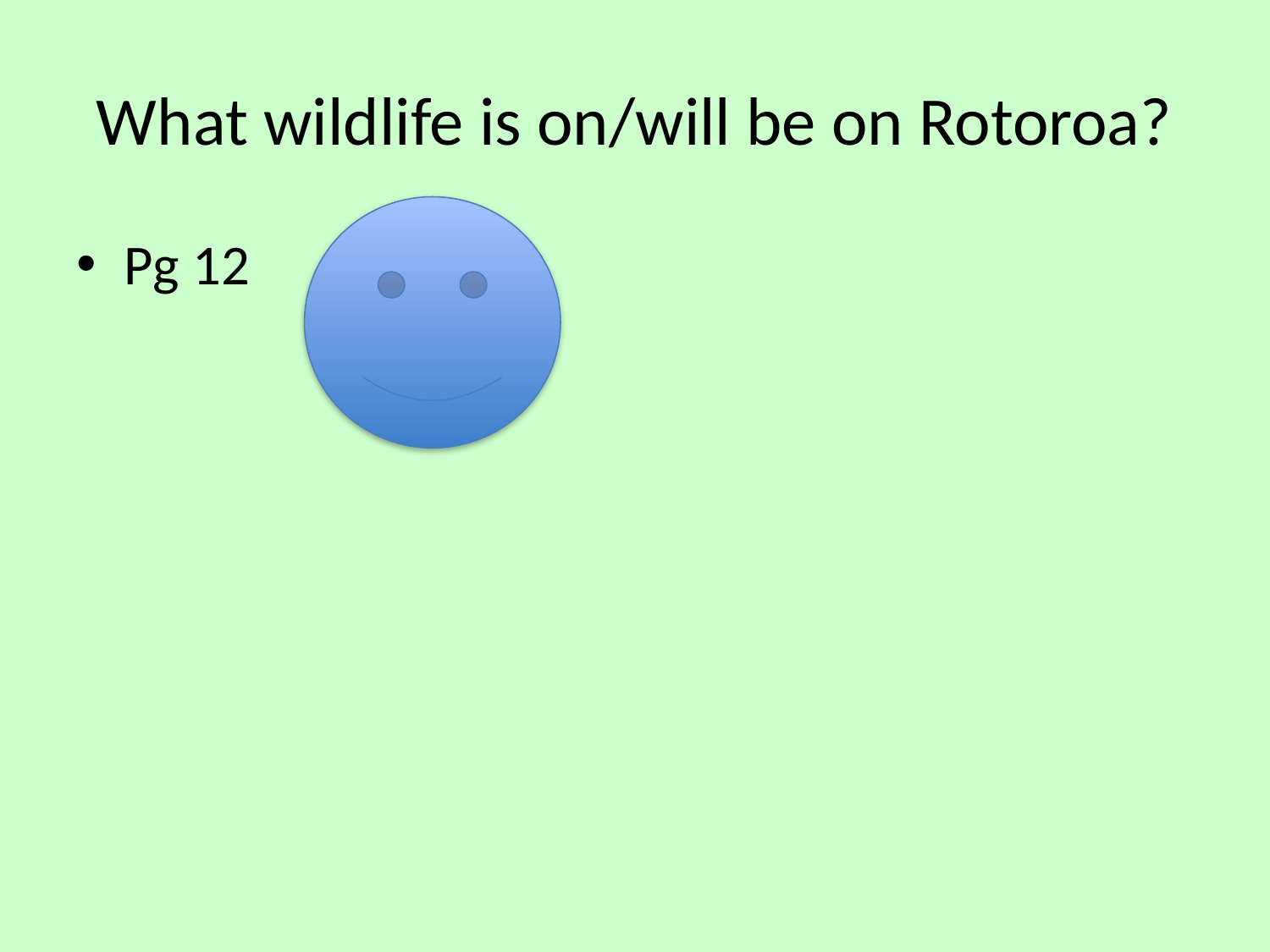

# What wildlife is on/will be on Rotoroa?

Pg 12